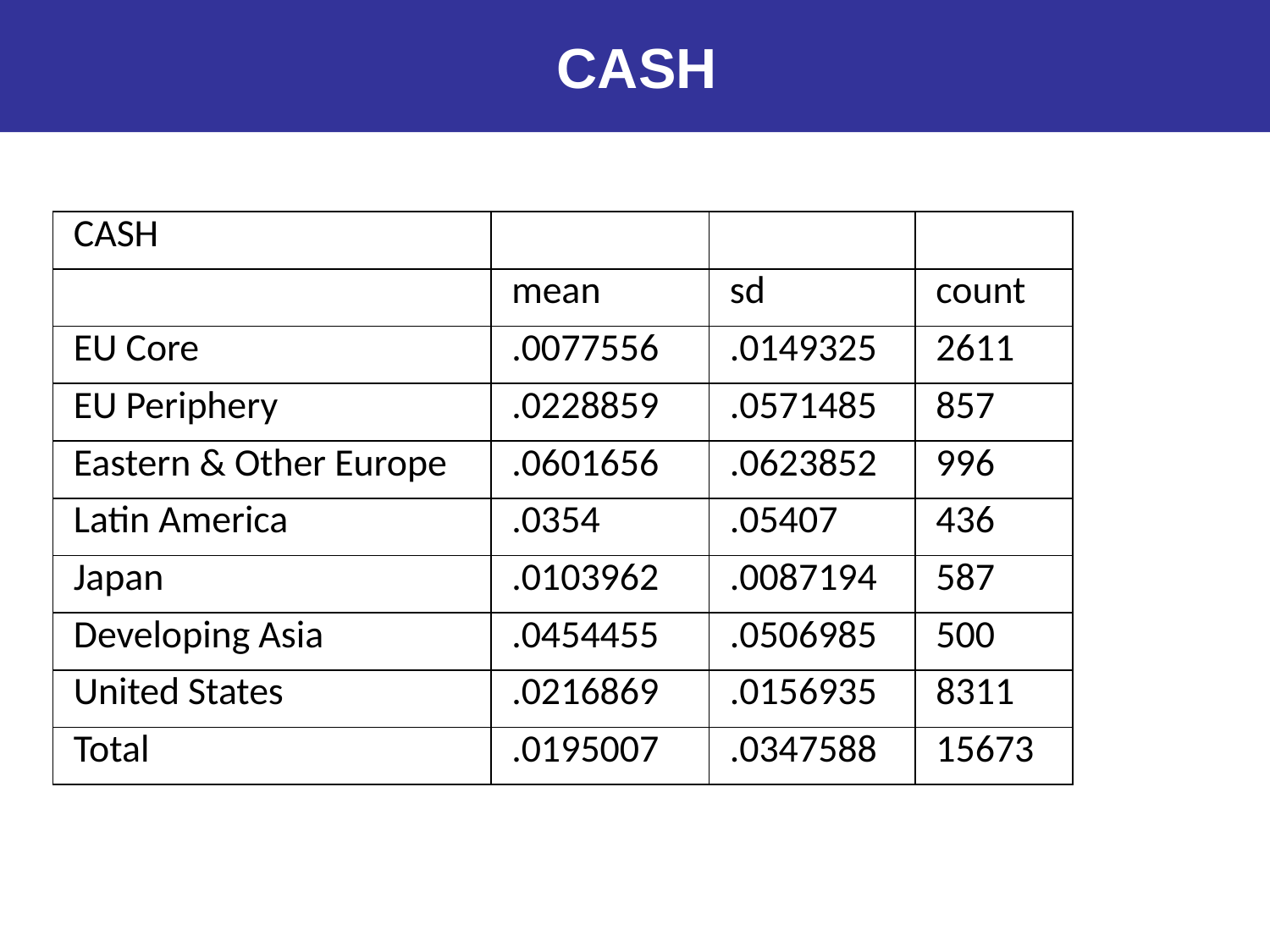

CASH
| CASH |  |  |  |
| --- | --- | --- | --- |
|  | mean | sd | count |
| EU Core | .0077556 | .0149325 | 2611 |
| EU Periphery | .0228859 | .0571485 | 857 |
| Eastern & Other Europe | .0601656 | .0623852 | 996 |
| Latin America | .0354 | .05407 | 436 |
| Japan | .0103962 | .0087194 | 587 |
| Developing Asia | .0454455 | .0506985 | 500 |
| United States | .0216869 | .0156935 | 8311 |
| Total | .0195007 | .0347588 | 15673 |